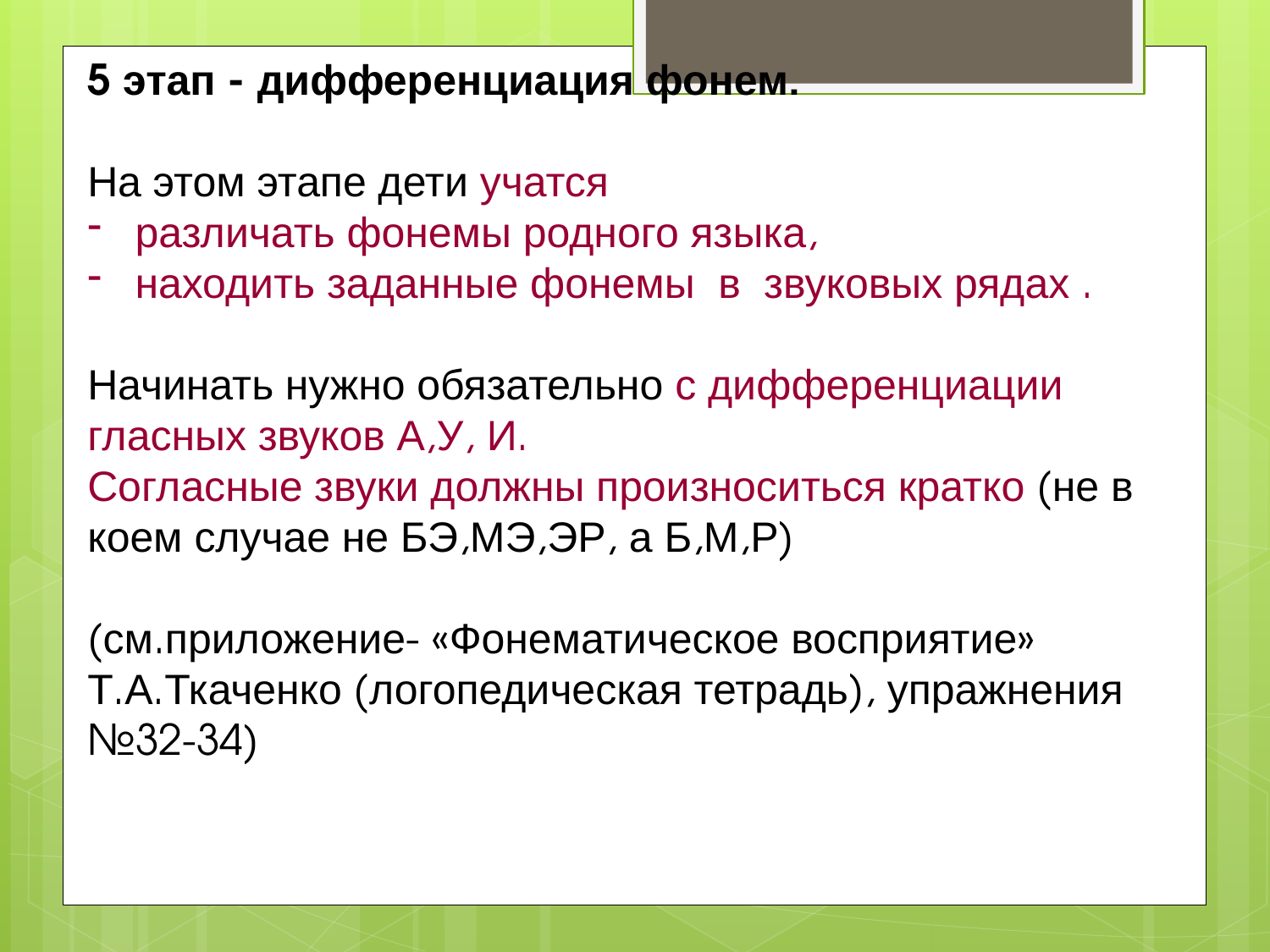

5 этап - дифференциация фонем.

На этом этапе дети учатся
различать фонемы родного языка,
находить заданные фонемы  в  звуковых рядах .

Начинать нужно обязательно с дифференциации гласных звуков А,У, И.
Согласные звуки должны произноситься кратко (не в коем случае не БЭ,МЭ,ЭР, а Б,М,Р)

(см.приложение- «Фонематическое восприятие» Т.А.Ткаченко (логопедическая тетрадь), упражнения №32-34)